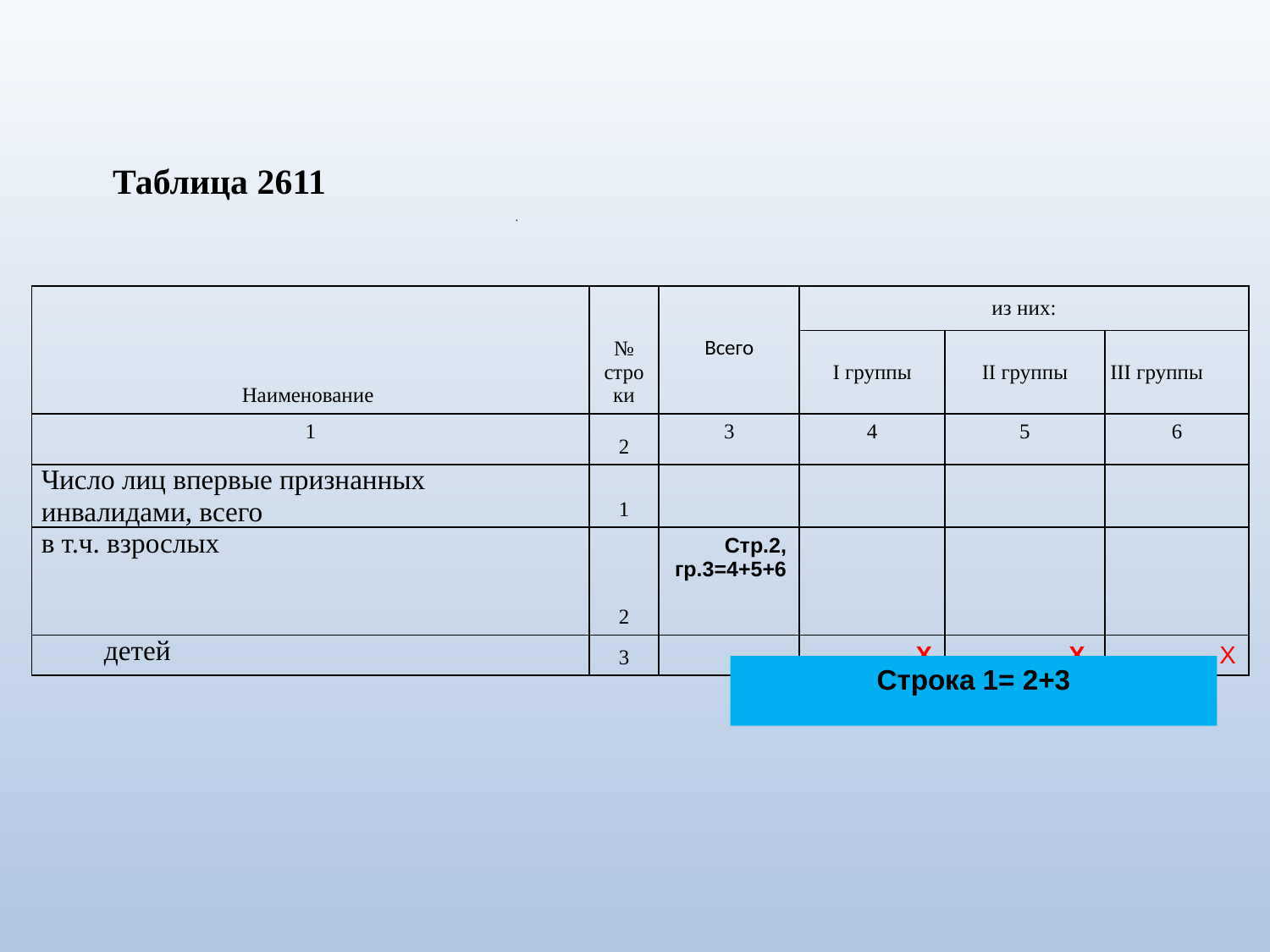

# Таблица 2611

| Наименование | № строки | Всего | из них: |  |  |
| --- | --- | --- | --- | --- | --- |
|  |  |  | I группы | II группы | III группы |
| 1 | 2 | 3 | 4 | 5 | 6 |
| Число лиц впервые признанных инвалидами, всего | 1 |  |  |  |  |
| в т.ч. взрослых | 2 | Стр.2, гр.3=4+5+6 |  |  |  |
| детей | 3 |  | Х | Х | Х |
Строка 1= 2+3